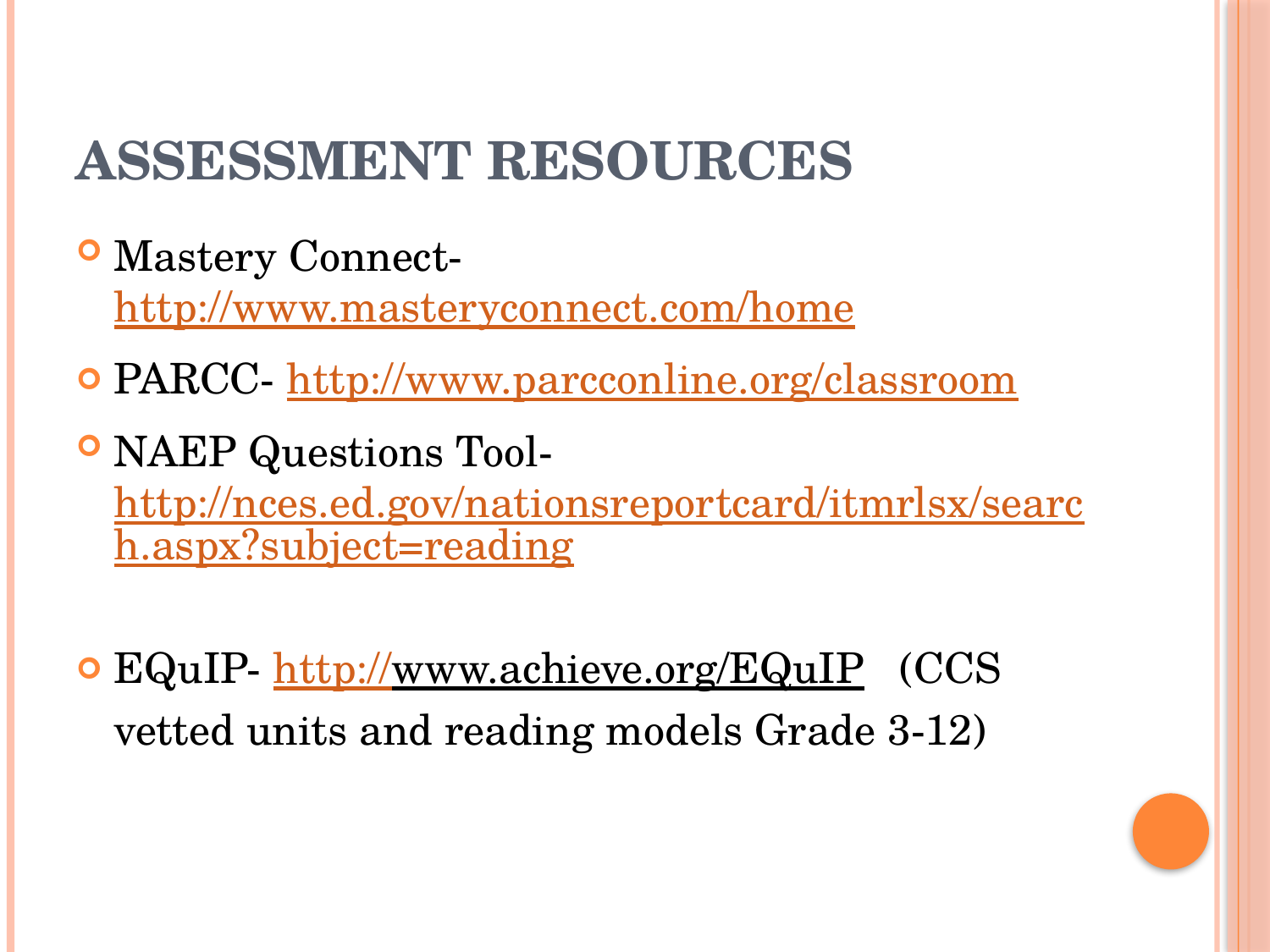

# Assessment Resources
Mastery Connect- http://www.masteryconnect.com/home
PARCC- http://www.parcconline.org/classroom
NAEP Questions Tool- http://nces.ed.gov/nationsreportcard/itmrlsx/search.aspx?subject=reading
EQuIP- http://www.achieve.org/EQuIP   (CCS vetted units and reading models Grade 3-12)